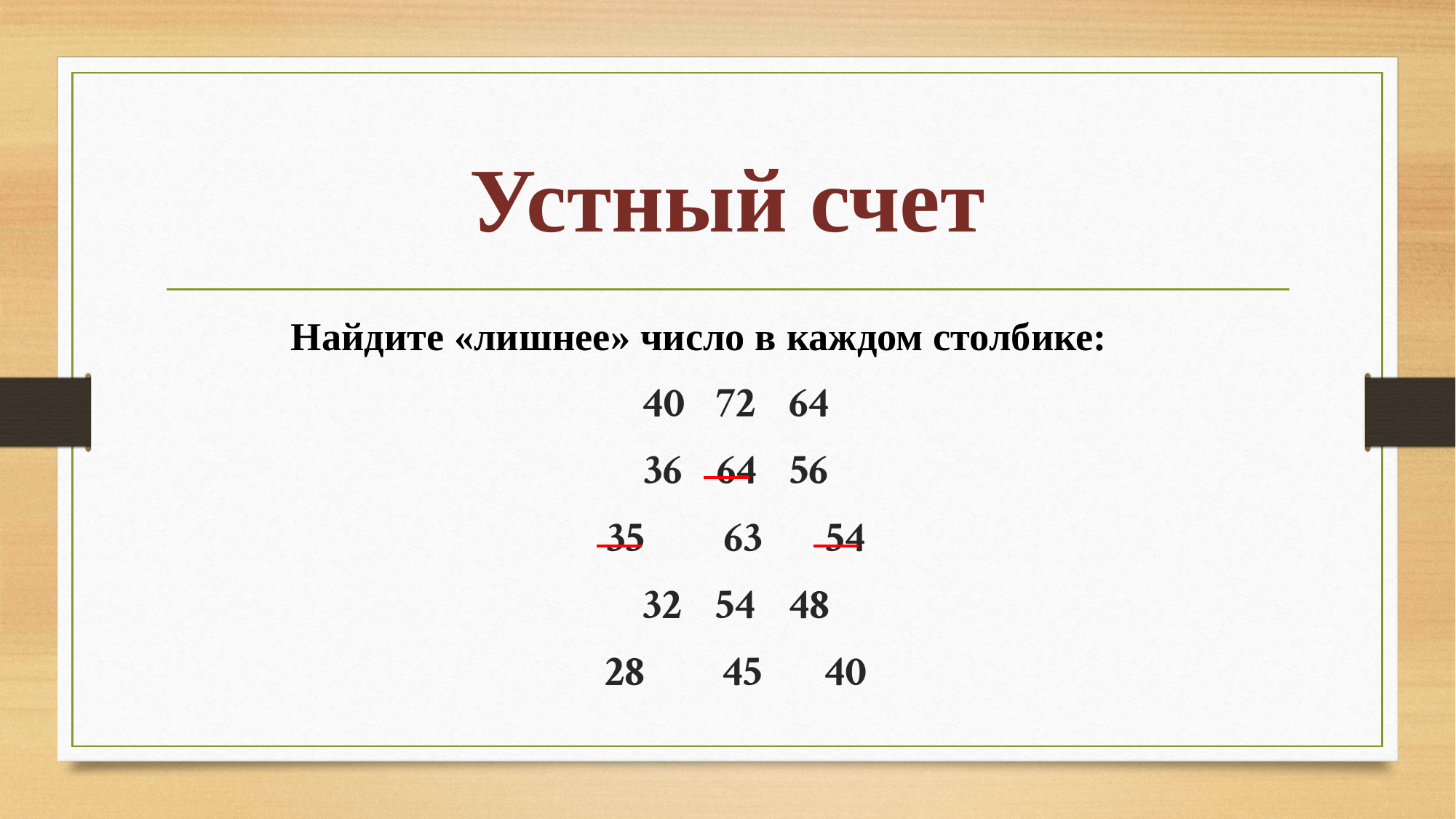

# Устный счет
Найдите «лишнее» число в каждом столбике:
	40   	72		64
	36  	64		56
	35	     63		54
	32  	54		48
	28	     45		40